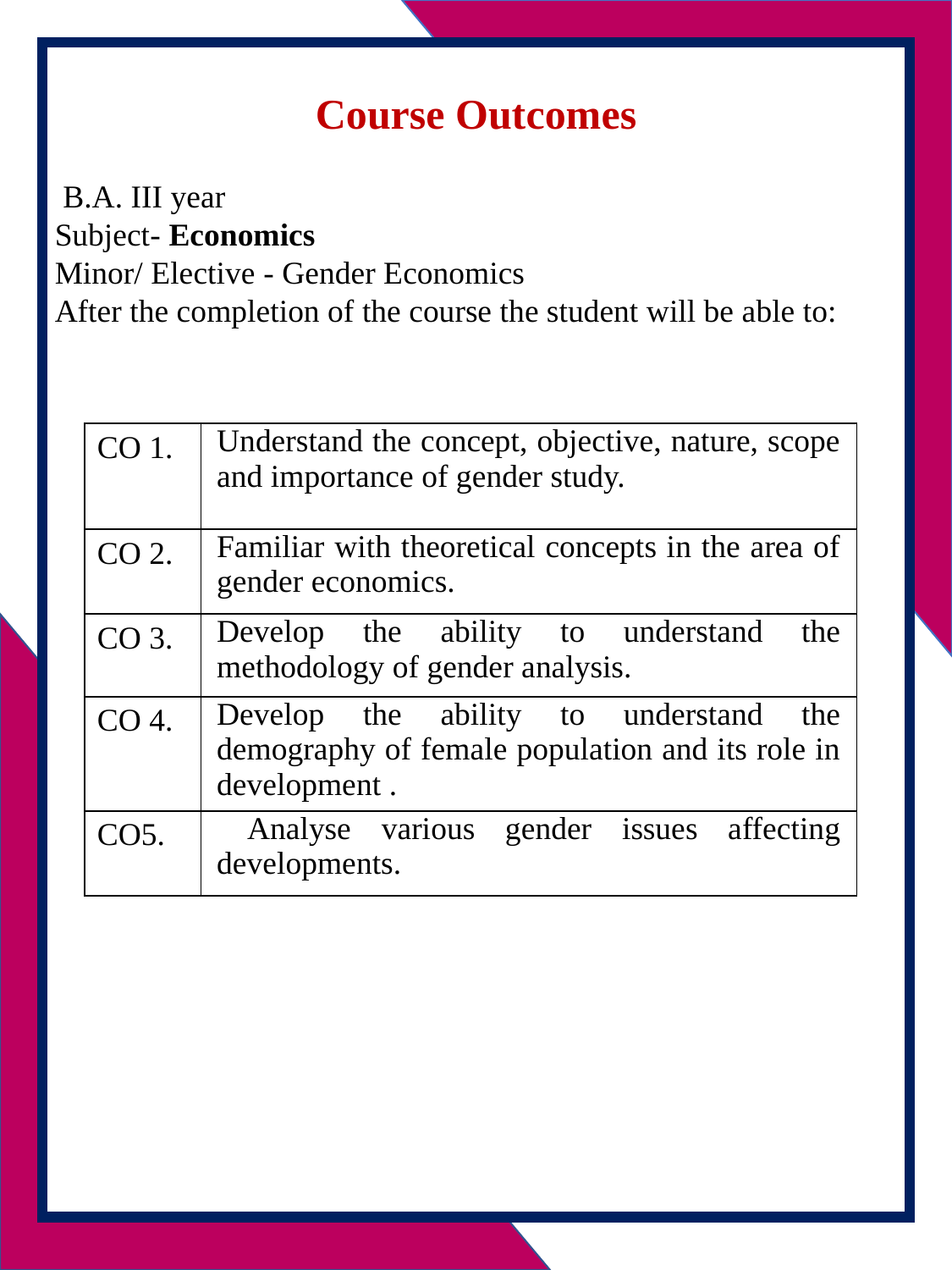

Course Outcomes

 B.A. III year
Subject- Economics
Minor/ Elective - Gender Economics
After the completion of the course the student will be able to:

| CO 1. | Understand the concept, objective, nature, scope and importance of gender study. |
| --- | --- |
| CO 2. | Familiar with theoretical concepts in the area of gender economics. |
| CO 3. | Develop the ability to understand the methodology of gender analysis. |
| CO 4. | Develop the ability to understand the demography of female population and its role in development . |
| CO5. | Analyse various gender issues affecting developments. |